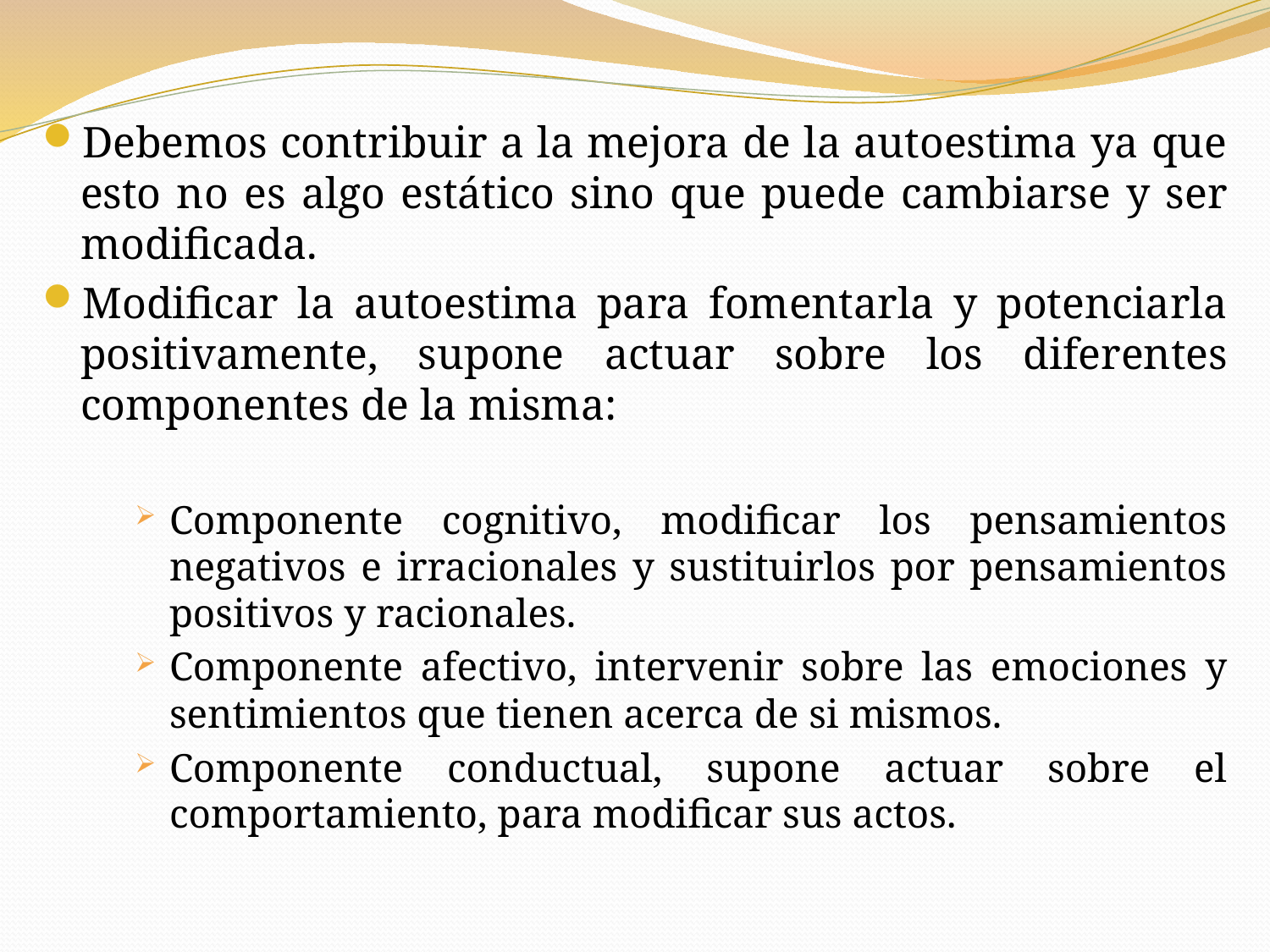

Debemos contribuir a la mejora de la autoestima ya que esto no es algo estático sino que puede cambiarse y ser modificada.
Modificar la autoestima para fomentarla y potenciarla positivamente, supone actuar sobre los diferentes componentes de la misma:

Componente cognitivo, modificar los pensamientos negativos e irracionales y sustituirlos por pensamientos positivos y racionales.
Componente afectivo, intervenir sobre las emociones y sentimientos que tienen acerca de si mismos.
Componente conductual, supone actuar sobre el comportamiento, para modificar sus actos.